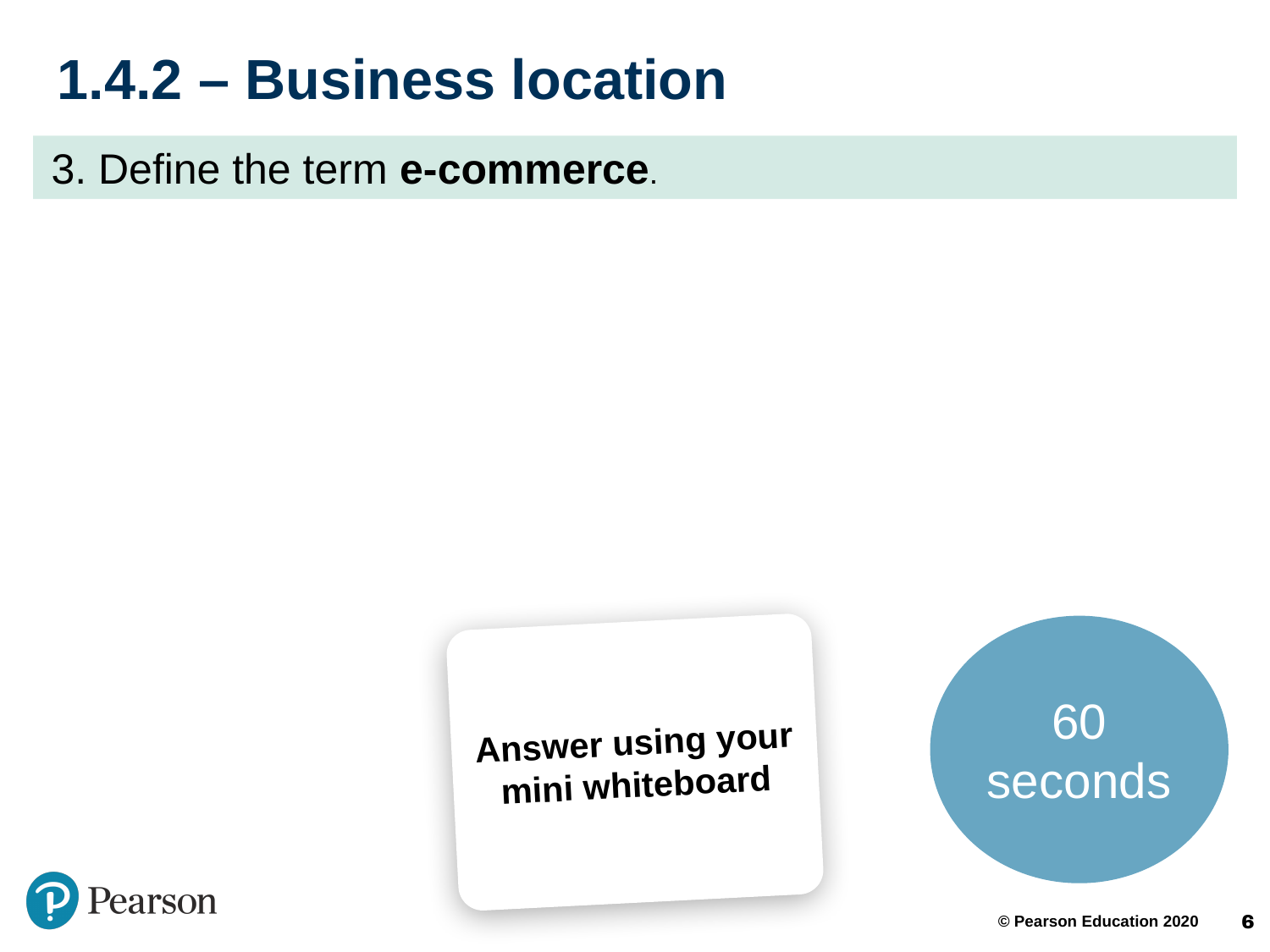

# 1.4.2 – Business location
 3. Define the term e-commerce.

60 seconds

Answer using your mini whiteboard

6